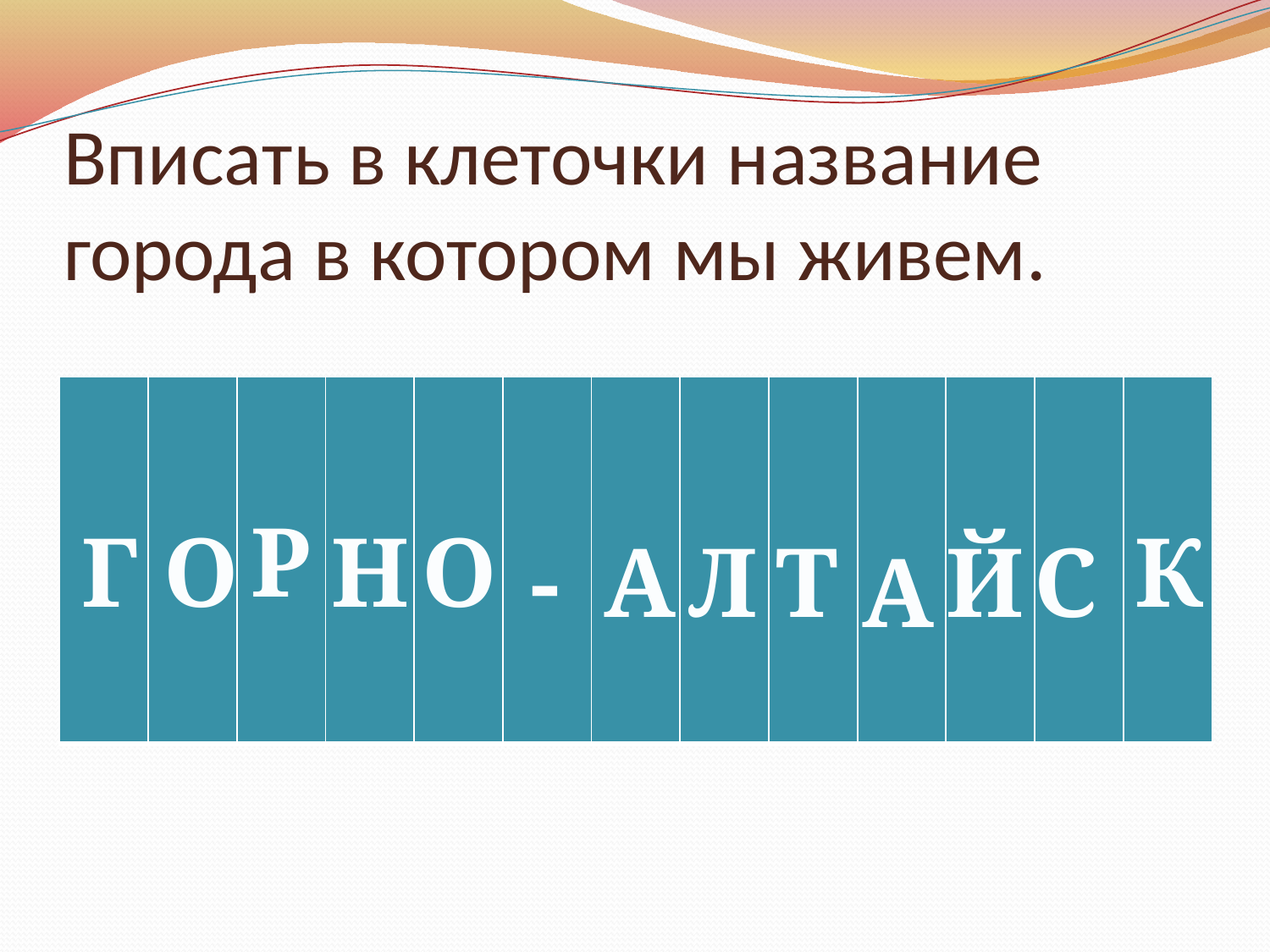

# Вписать в клеточки название города в котором мы живем.
|  |  |  |  |  |  |  |  |  |  |  |  |  |
| --- | --- | --- | --- | --- | --- | --- | --- | --- | --- | --- | --- | --- |
Р
Г
О
Н
О
К
-
А
Л
Т
Й
С
А